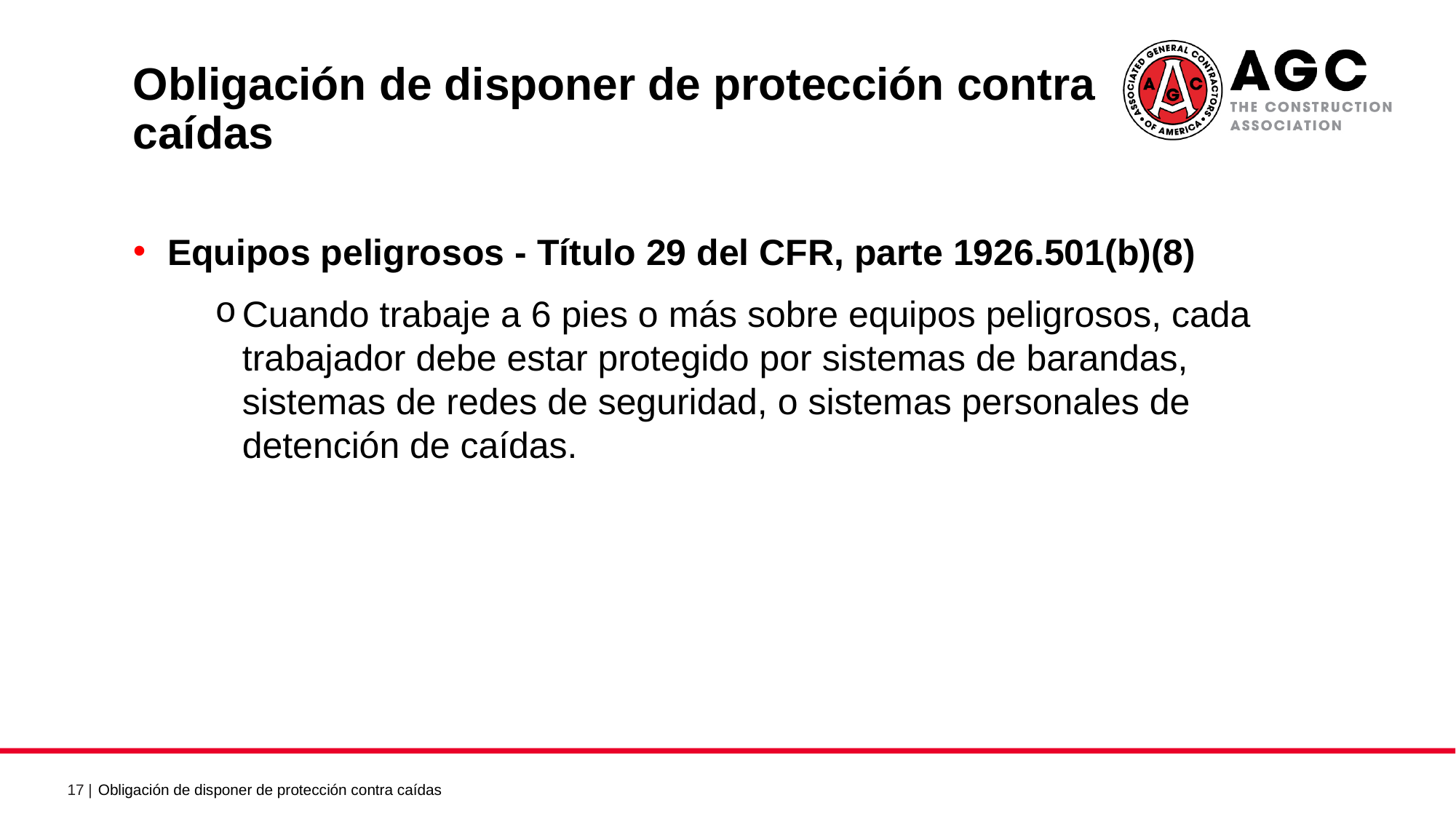

Obligación de disponer de protección contra caídas 7

Equipos peligrosos - Título 29 del CFR, parte 1926.501(b)(8)
Cuando trabaje a 6 pies o más sobre equipos peligrosos, cada trabajador debe estar protegido por sistemas de barandas, sistemas de redes de seguridad, o sistemas personales de detención de caídas.

Obligación de disponer de protección contra caídas